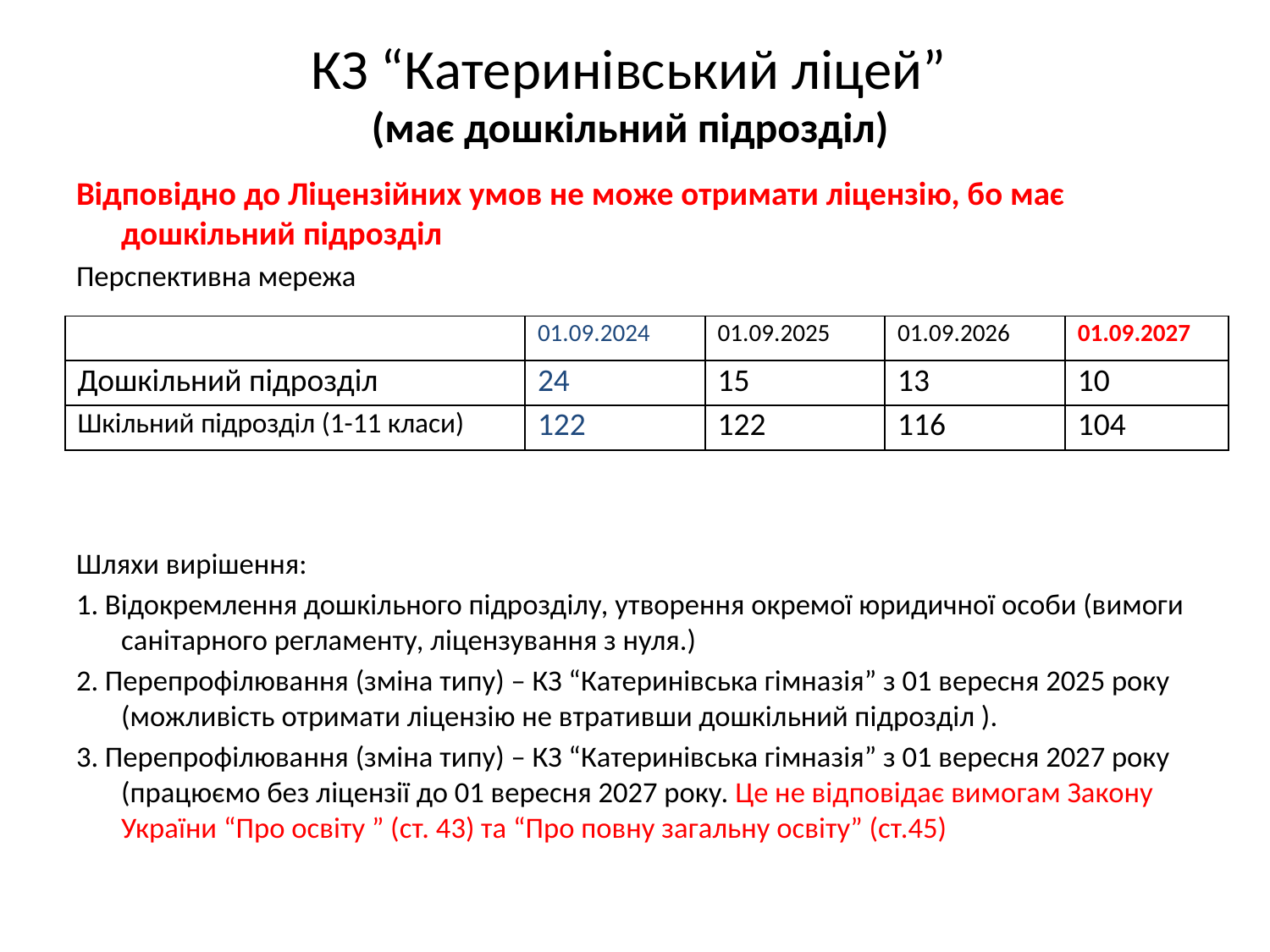

# КЗ “Катеринівський ліцей” (має дошкільний підрозділ)
Відповідно до Ліцензійних умов не може отримати ліцензію, бо має дошкільний підрозділ
Перспективна мережа

Шляхи вирішення:
1. Відокремлення дошкільного підрозділу, утворення окремої юридичної особи (вимоги санітарного регламенту, ліцензування з нуля.)
2. Перепрофілювання (зміна типу) – КЗ “Катеринівська гімназія” з 01 вересня 2025 року (можливість отримати ліцензію не втративши дошкільний підрозділ ).
3. Перепрофілювання (зміна типу) – КЗ “Катеринівська гімназія” з 01 вересня 2027 року (працюємо без ліцензії до 01 вересня 2027 року. Це не відповідає вимогам Закону України “Про освіту ” (ст. 43) та “Про повну загальну освіту” (ст.45)

|  | 01.09.2024 | 01.09.2025 | 01.09.2026 | 01.09.2027 |
| --- | --- | --- | --- | --- |
| Дошкільний підрозділ | 24 | 15 | 13 | 10 |
| Шкільний підрозділ (1-11 класи) | 122 | 122 | 116 | 104 |